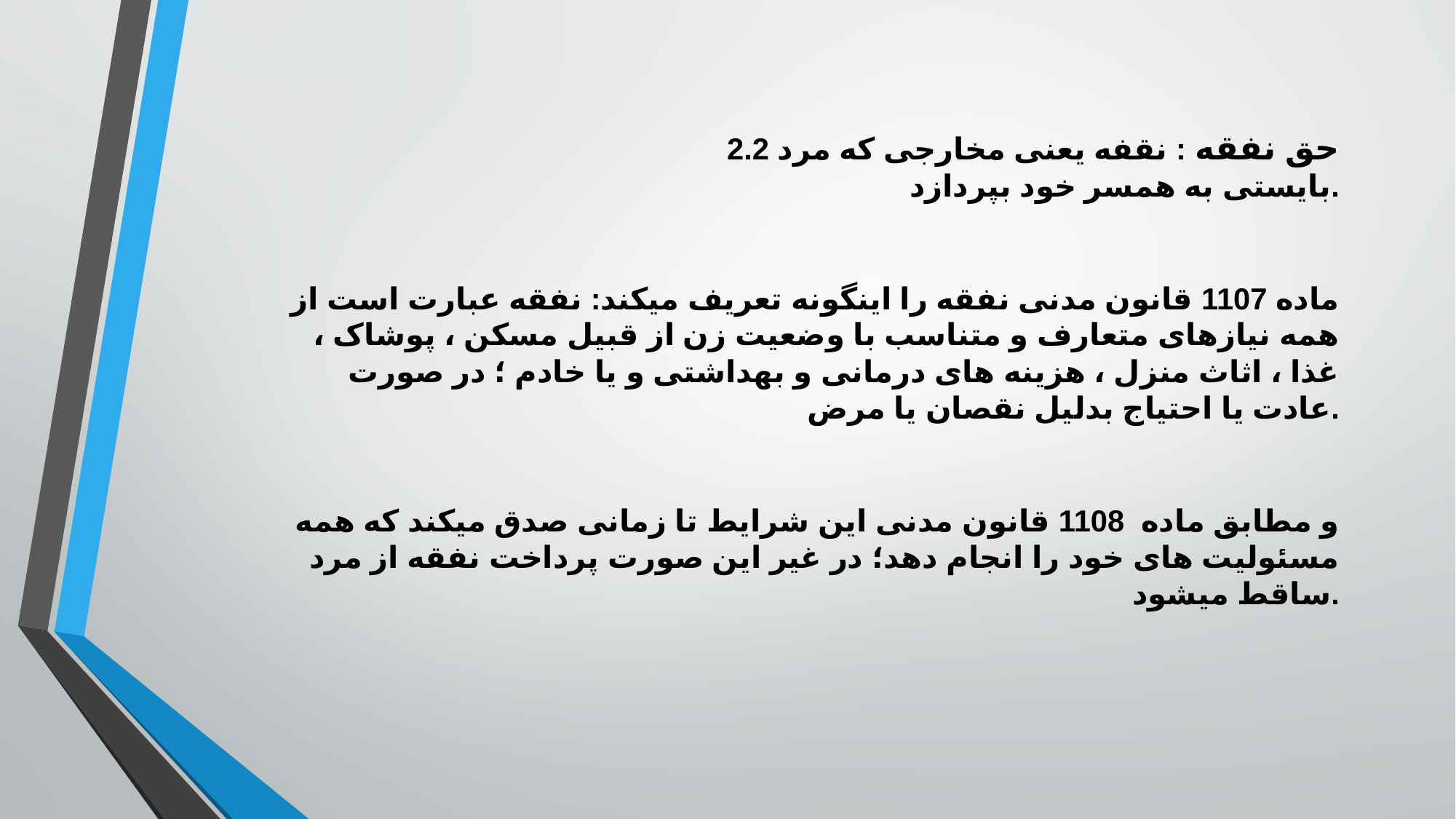

2.2 حق نفقه : نقفه یعنی مخارجی که مرد بایستی به همسر خود بپردازد.
 ماده 1107 قانون مدنی نفقه را اینگونه تعریف میکند: نفقه عبارت است از همه نیازهای متعارف و متناسب با وضعیت زن از قبیل مسکن ، پوشاک ، غذا ، اثاث منزل ، هزینه های درمانی و بهداشتی و یا خادم ؛ در صورت عادت یا احتیاج بدلیل نقصان یا مرض.
و مطابق ماده  1108 قانون مدنی این شرایط تا زمانی صدق میکند که همه مسئولیت های خود را انجام دهد؛ در غیر این صورت پرداخت نفقه از مرد ساقط میشود.